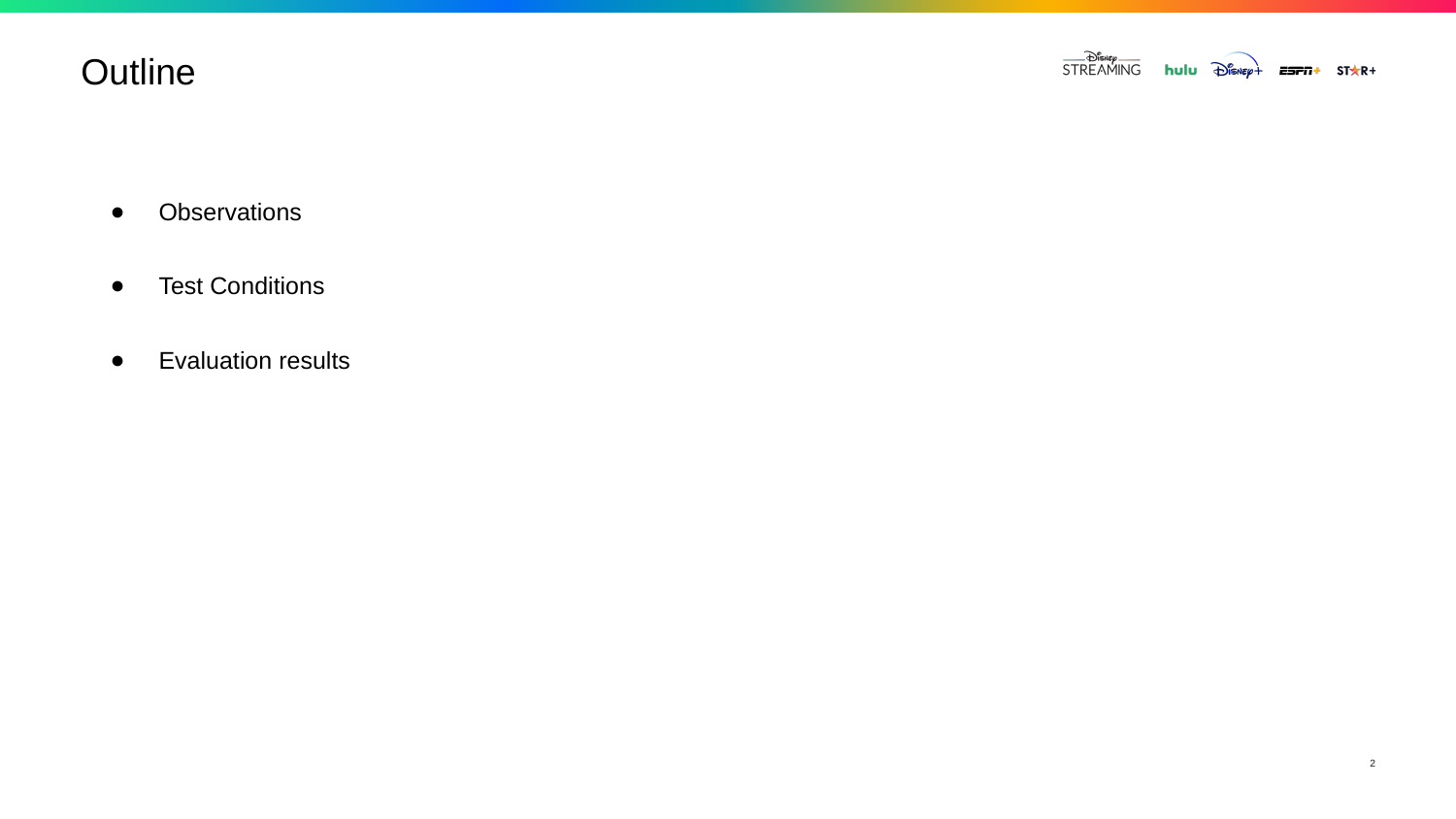

# Outline
Observations

Test Conditions

Evaluation results

2